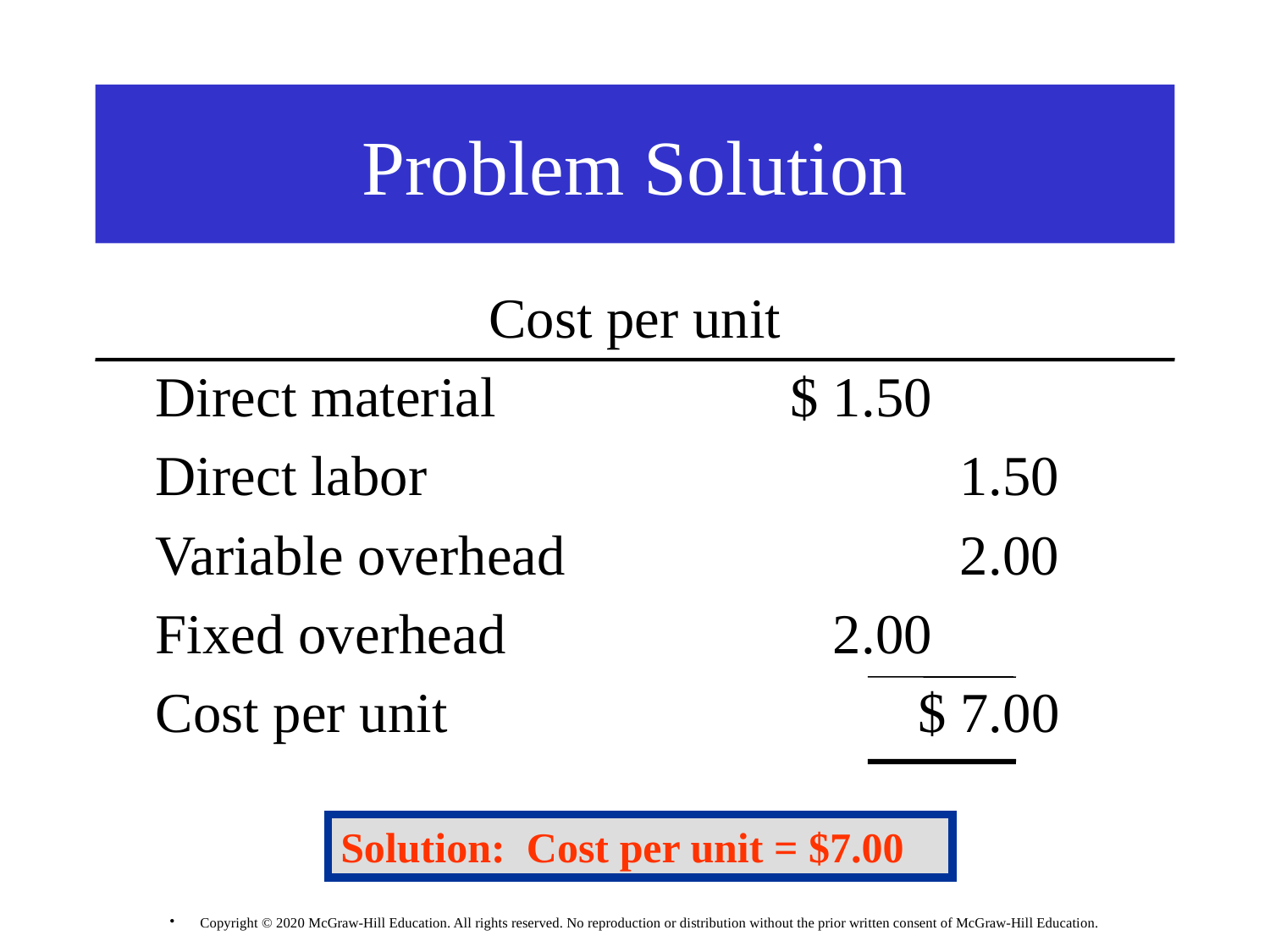

# Problem Solution
Cost per unit
	Direct material			$ 1.50
	Direct labor				   1.50
	Variable overhead			   2.00
	Fixed overhead			   2.00
	Cost per unit			         $ 7.00

Solution:  Cost per unit = $7.00